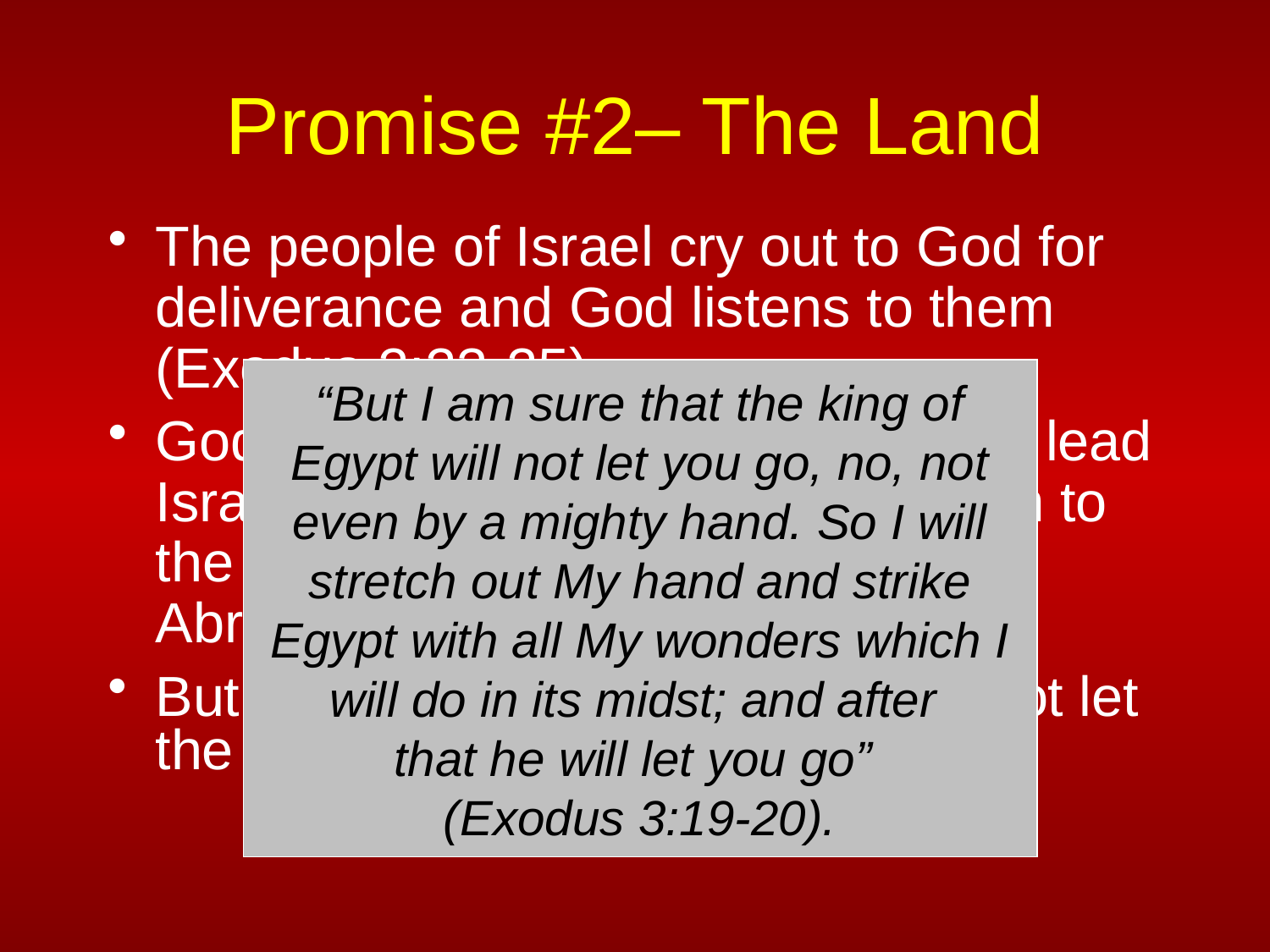

# Promise #2– The Land
The people of Israel cry out to God for deliverance and God listens to them (Exodus 2:23-25).
God sends Moses back to Egypt to lead Israel out of Egypt and to take them to the land that he promised to give to Abraham’s descendants.
“But I am sure that the king of Egypt will not let you go, no, not even by a mighty hand. So I will stretch out My hand and strike Egypt with all My wonders which I will do in its midst; and after
that he will let you go”
(Exodus 3:19-20).
But God knows that Pharaoh will not let the people of Israel leave Egypt.